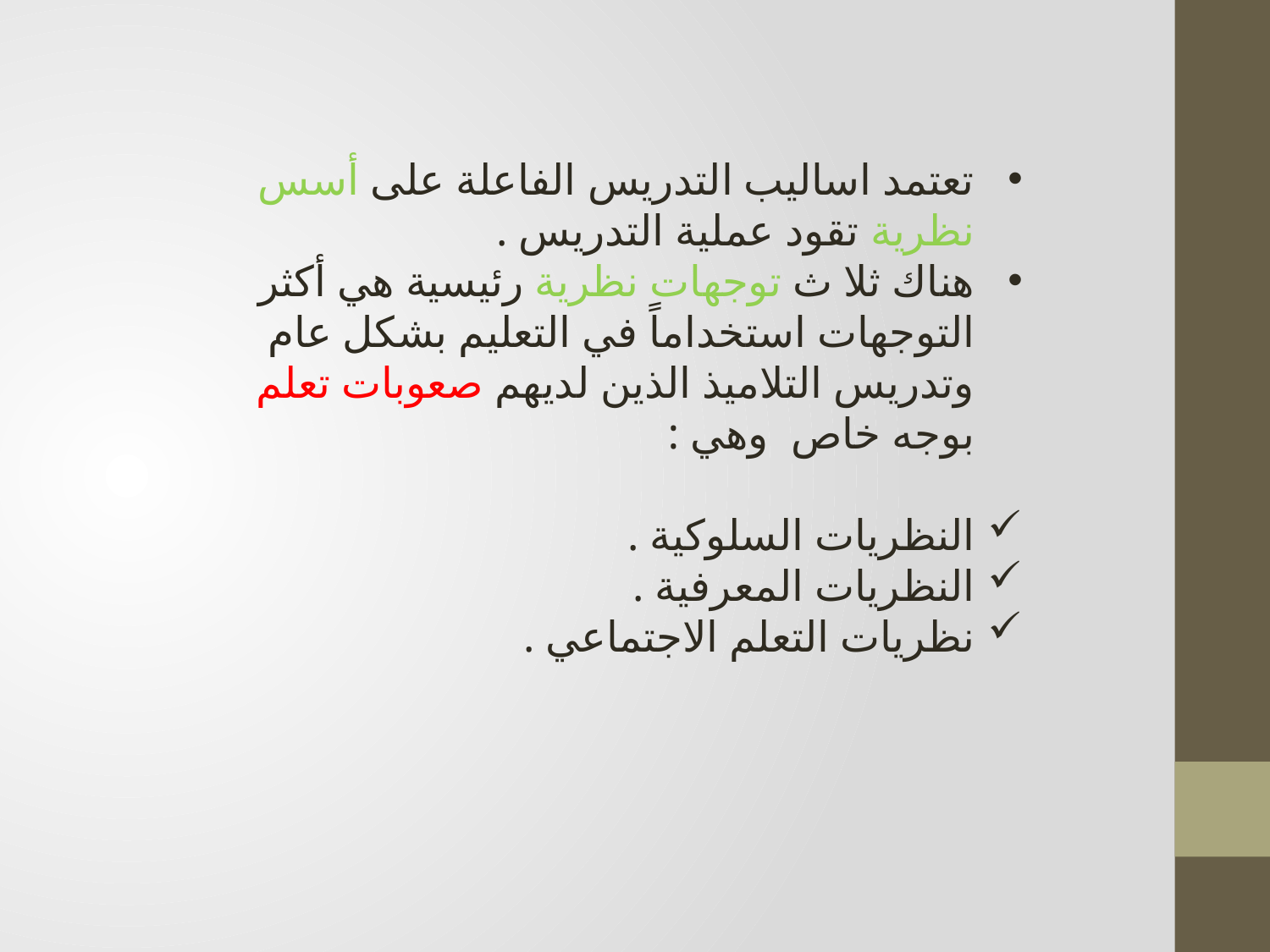

تعتمد اساليب التدريس الفاعلة على أسس نظرية تقود عملية التدريس .
هناك ثلا ث توجهات نظرية رئيسية هي أكثر التوجهات استخداماً في التعليم بشكل عام وتدريس التلاميذ الذين لديهم صعوبات تعلم بوجه خاص  وهي :

النظريات السلوكية .
النظريات المعرفية .
نظريات التعلم الاجتماعي .